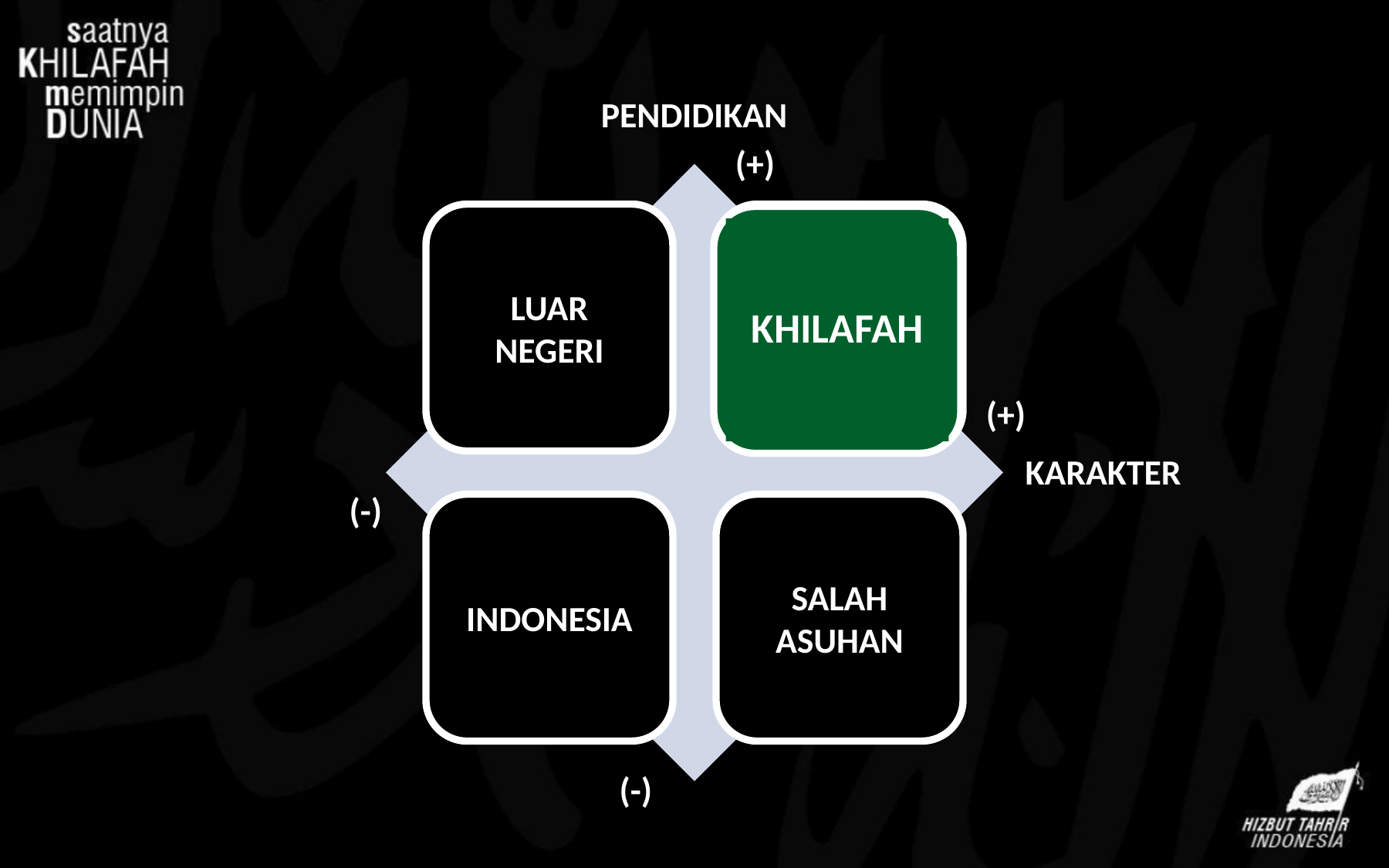

PENDIDIKAN
(+)
LUAR NEGERI
INDONESIA
SALAH ASUHAN
KHILAFAH

KHILAFAH
(+)
KARAKTER
(-)
(-)